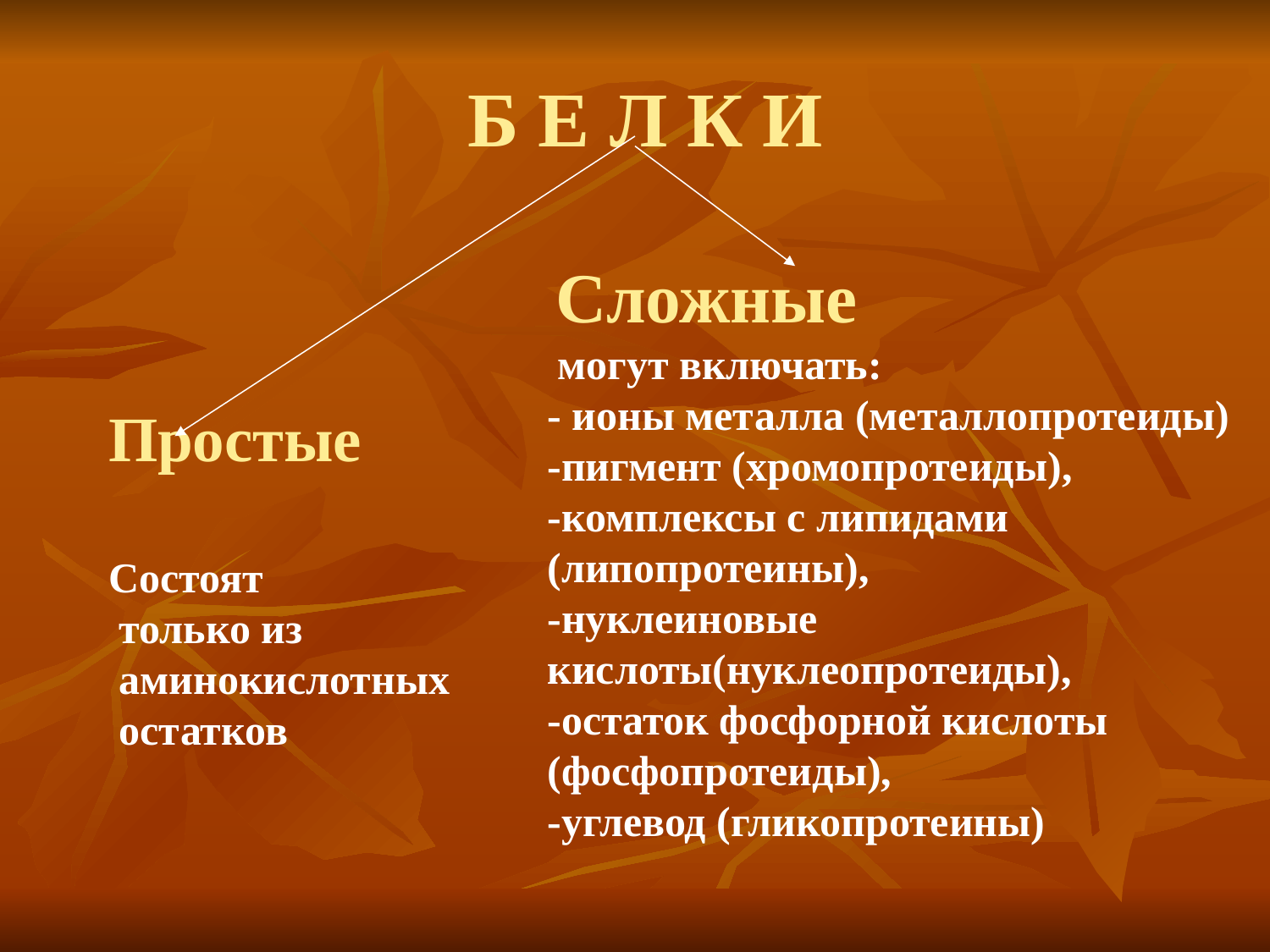

Б Е Л К И

 Сложные
 могут включать:
- ионы металла (металлопротеиды)
-пигмент (хромопротеиды),
-комплексы с липидами (липопротеины),
-нуклеиновые кислоты(нуклеопротеиды),
-остаток фосфорной кислоты (фосфопротеиды),
-углевод (гликопротеины)
Простые

Состоят
 только из
 аминокислотных
 остатков